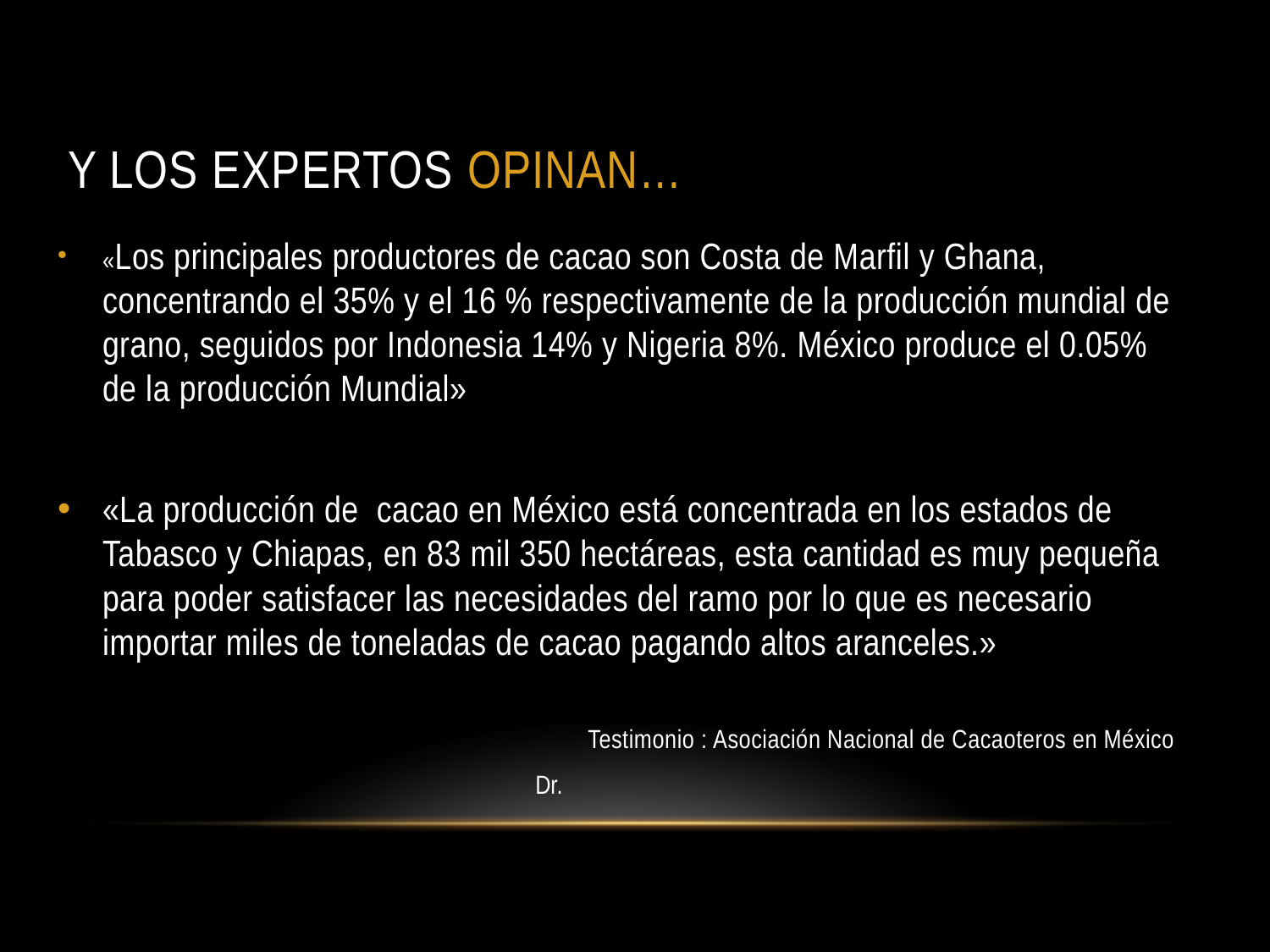

# Y LOS EXPERTOS OPINAN…
«Los principales productores de cacao son Costa de Marfil y Ghana, concentrando el 35% y el 16 % respectivamente de la producción mundial de grano, seguidos por Indonesia 14% y Nigeria 8%. México produce el 0.05% de la producción Mundial»

«La producción de  cacao en México está concentrada en los estados de Tabasco y Chiapas, en 83 mil 350 hectáreas, esta cantidad es muy pequeña para poder satisfacer las necesidades del ramo por lo que es necesario importar miles de toneladas de cacao pagando altos aranceles.»

Testimonio : Asociación Nacional de Cacaoteros en México
		Dr.